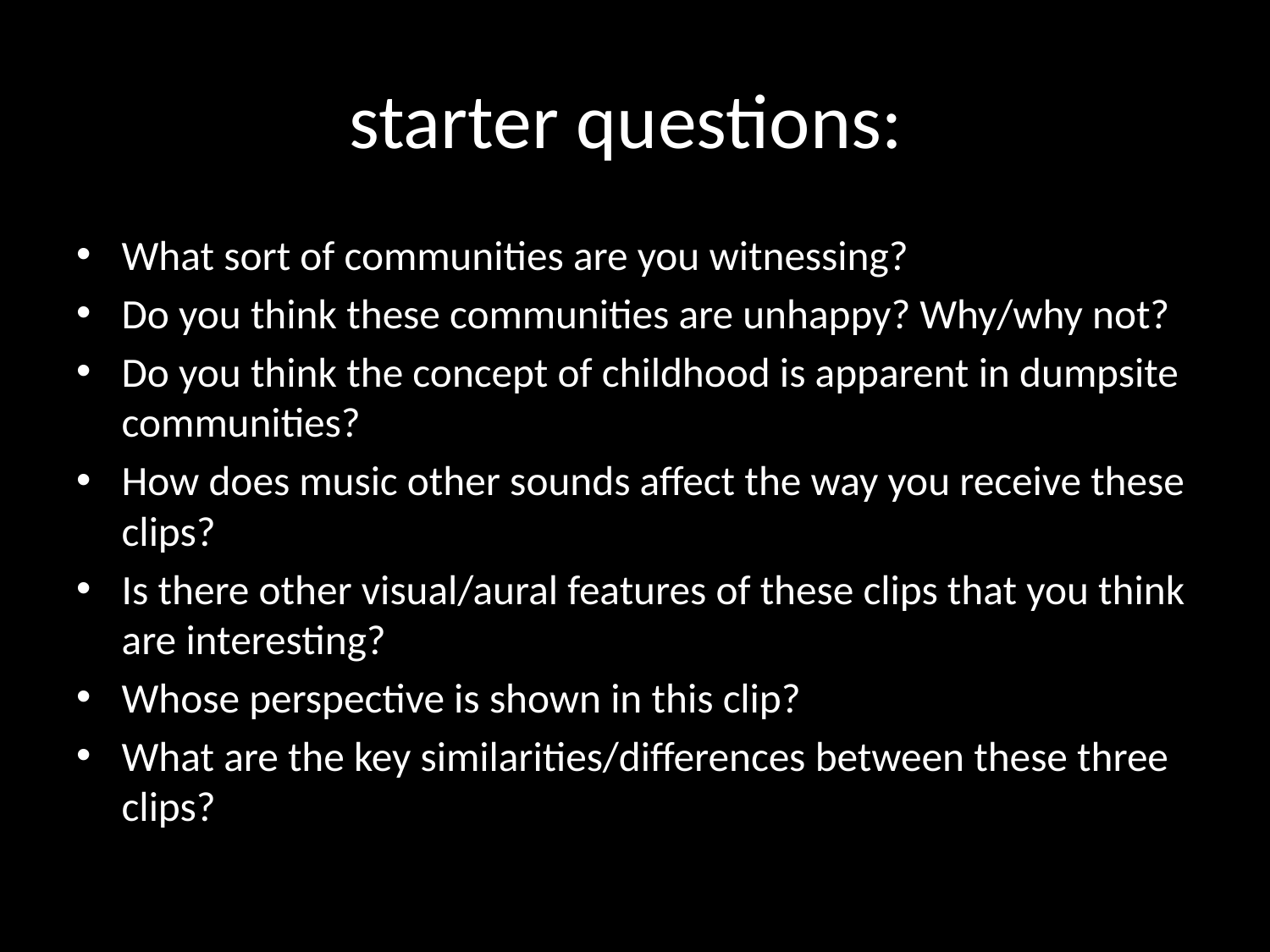

# starter questions:
What sort of communities are you witnessing?
Do you think these communities are unhappy? Why/why not?
Do you think the concept of childhood is apparent in dumpsite communities?
How does music other sounds affect the way you receive these clips?
Is there other visual/aural features of these clips that you think are interesting?
Whose perspective is shown in this clip?
What are the key similarities/differences between these three clips?